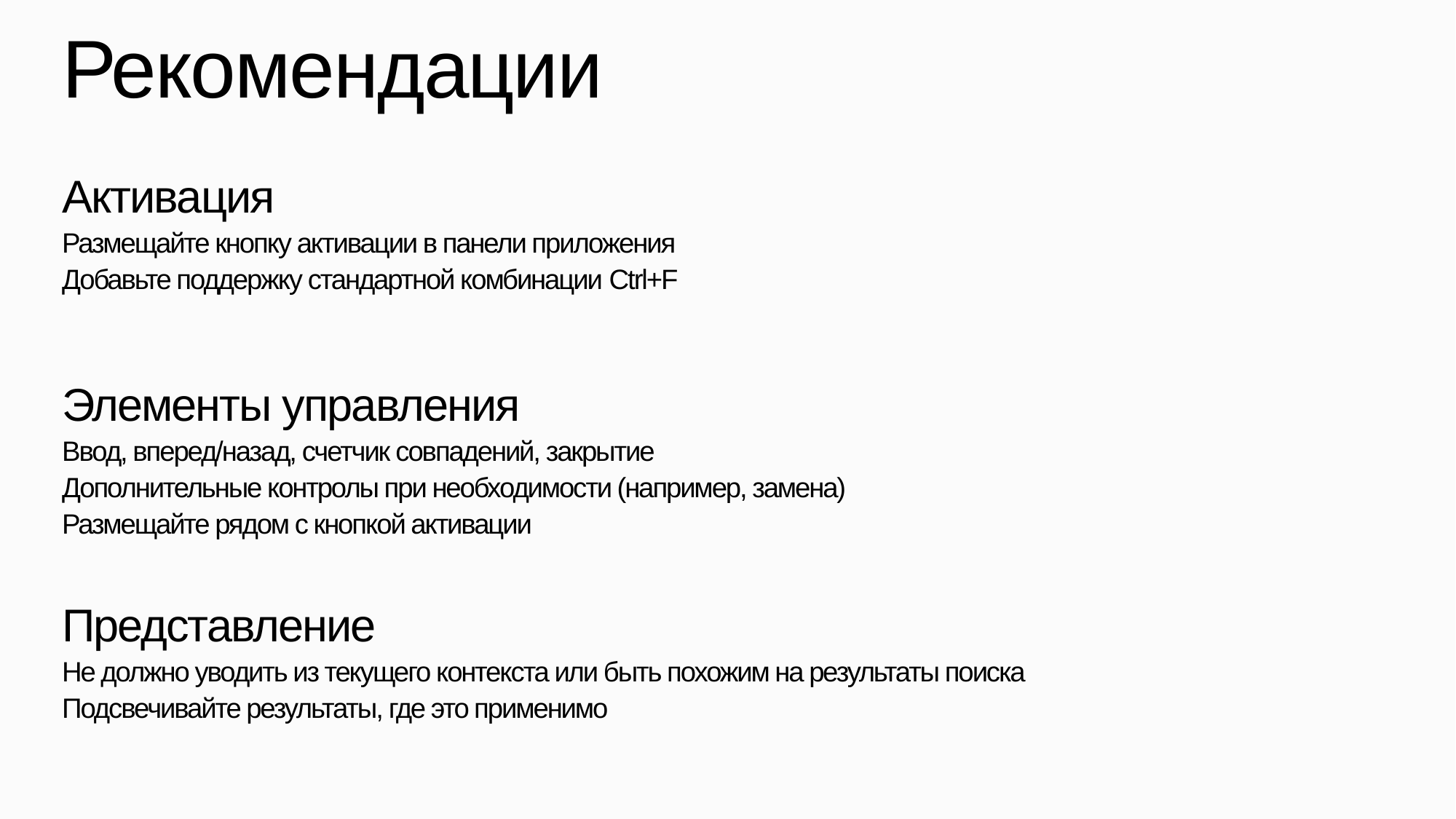

# Рекомендации
Активация
Размещайте кнопку активации в панели приложения
Добавьте поддержку стандартной комбинации Ctrl+F
Элементы управления
Ввод, вперед/назад, счетчик совпадений, закрытие
Дополнительные контролы при необходимости (например, замена)
Размещайте рядом с кнопкой активации

Представление
Не должно уводить из текущего контекста или быть похожим на результаты поиска
Подсвечивайте результаты, где это применимо